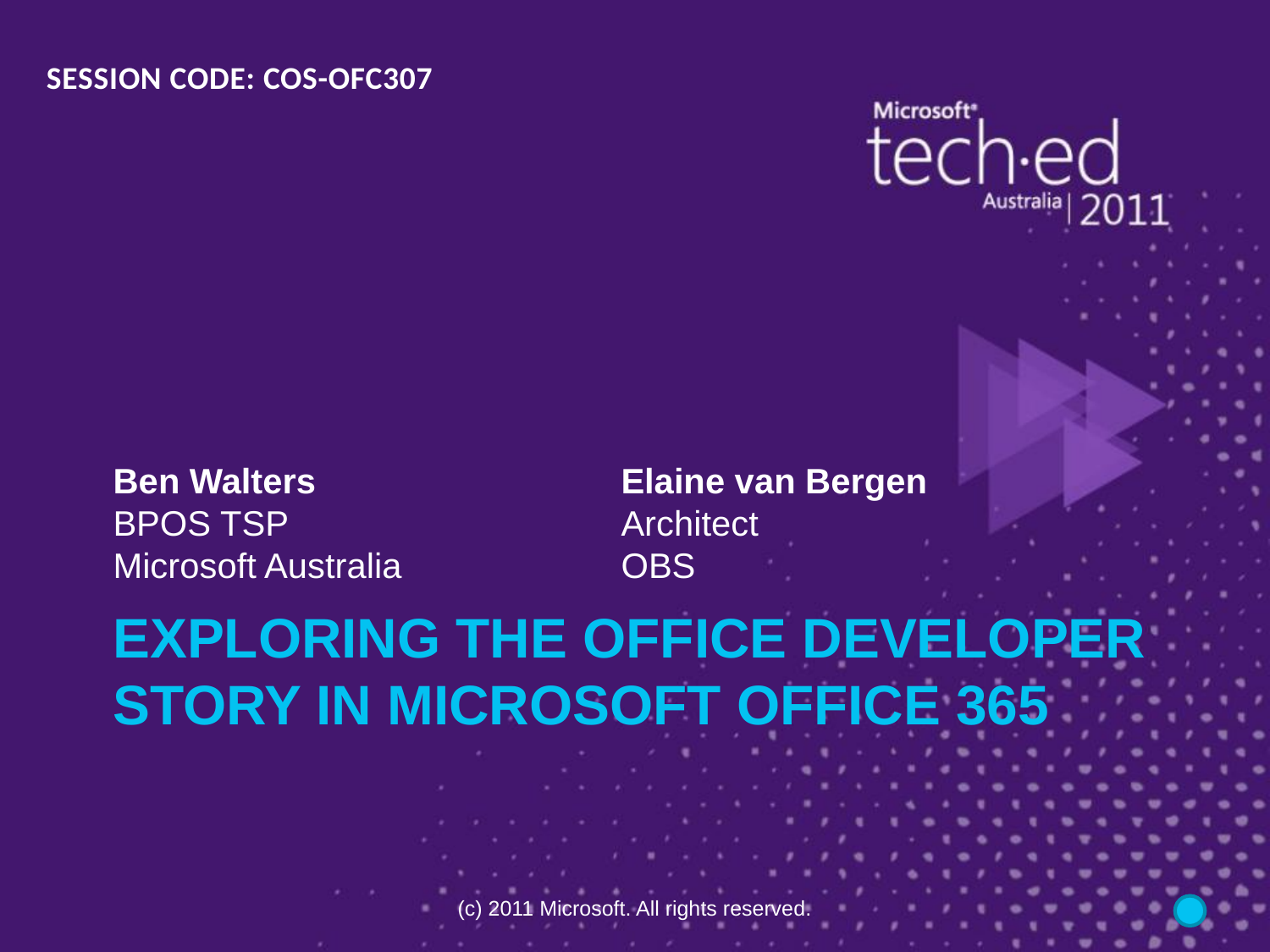

SESSION CODE: COS-OFC307
Ben Walters			Elaine van Bergen
BPOS TSP			Architect
Microsoft Australia		OBS
# Exploring the Office Developer Story in Microsoft Office 365
(c) 2011 Microsoft. All rights reserved.